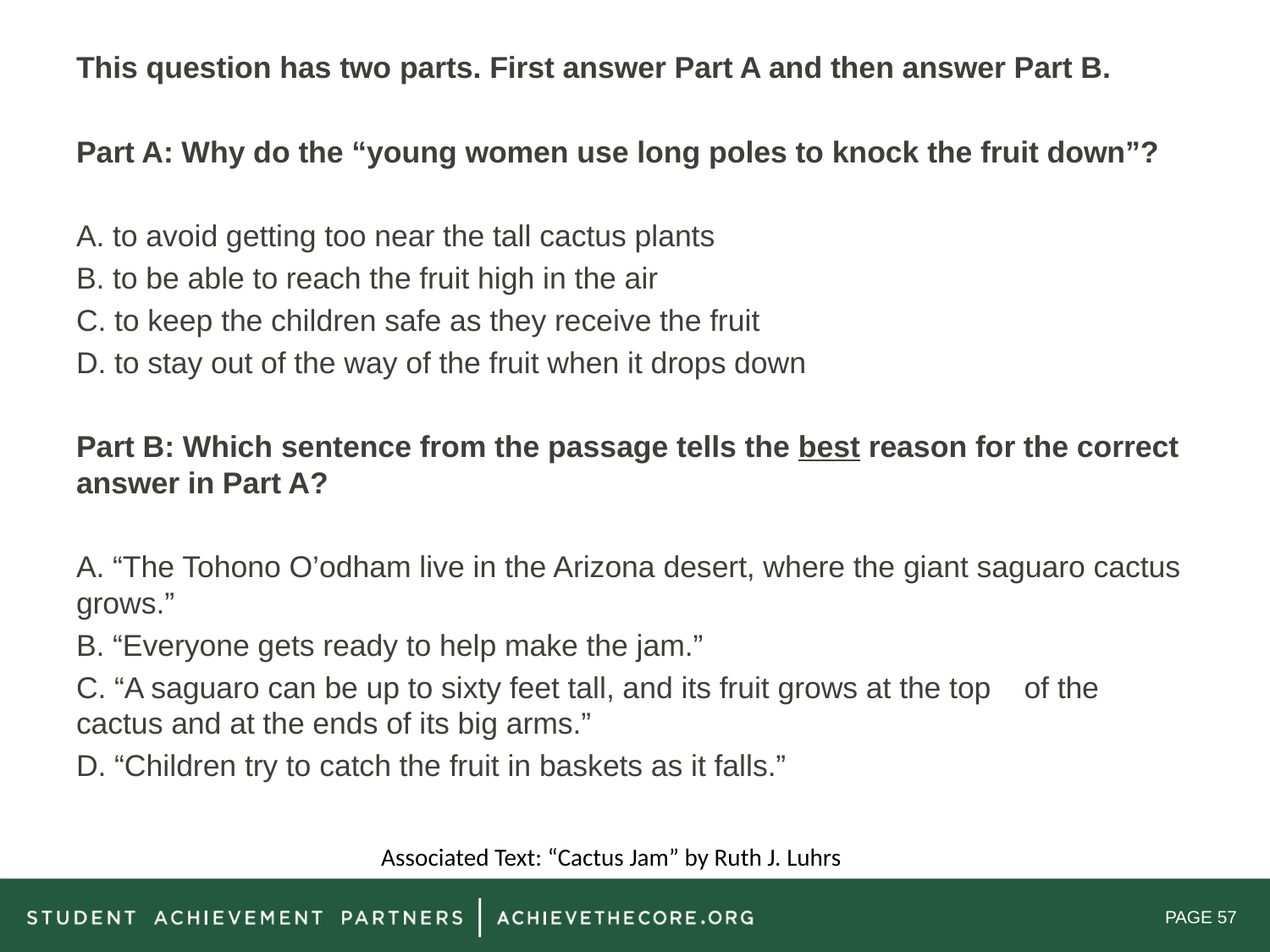

This question has two parts. First answer Part A and then answer Part B.

Part A: Why do the “young women use long poles to knock the fruit down”?

A. to avoid getting too near the tall cactus plants
B. to be able to reach the fruit high in the air
C. to keep the children safe as they receive the fruit
D. to stay out of the way of the fruit when it drops down

Part B: Which sentence from the passage tells the best reason for the correct answer in Part A?

A. “The Tohono O’odham live in the Arizona desert, where the giant saguaro cactus grows.”
B. “Everyone gets ready to help make the jam.”
C. “A saguaro can be up to sixty feet tall, and its fruit grows at the top    of the cactus and at the ends of its big arms.”
D. “Children try to catch the fruit in baskets as it falls.”
Associated Text: “Cactus Jam” by Ruth J. Luhrs